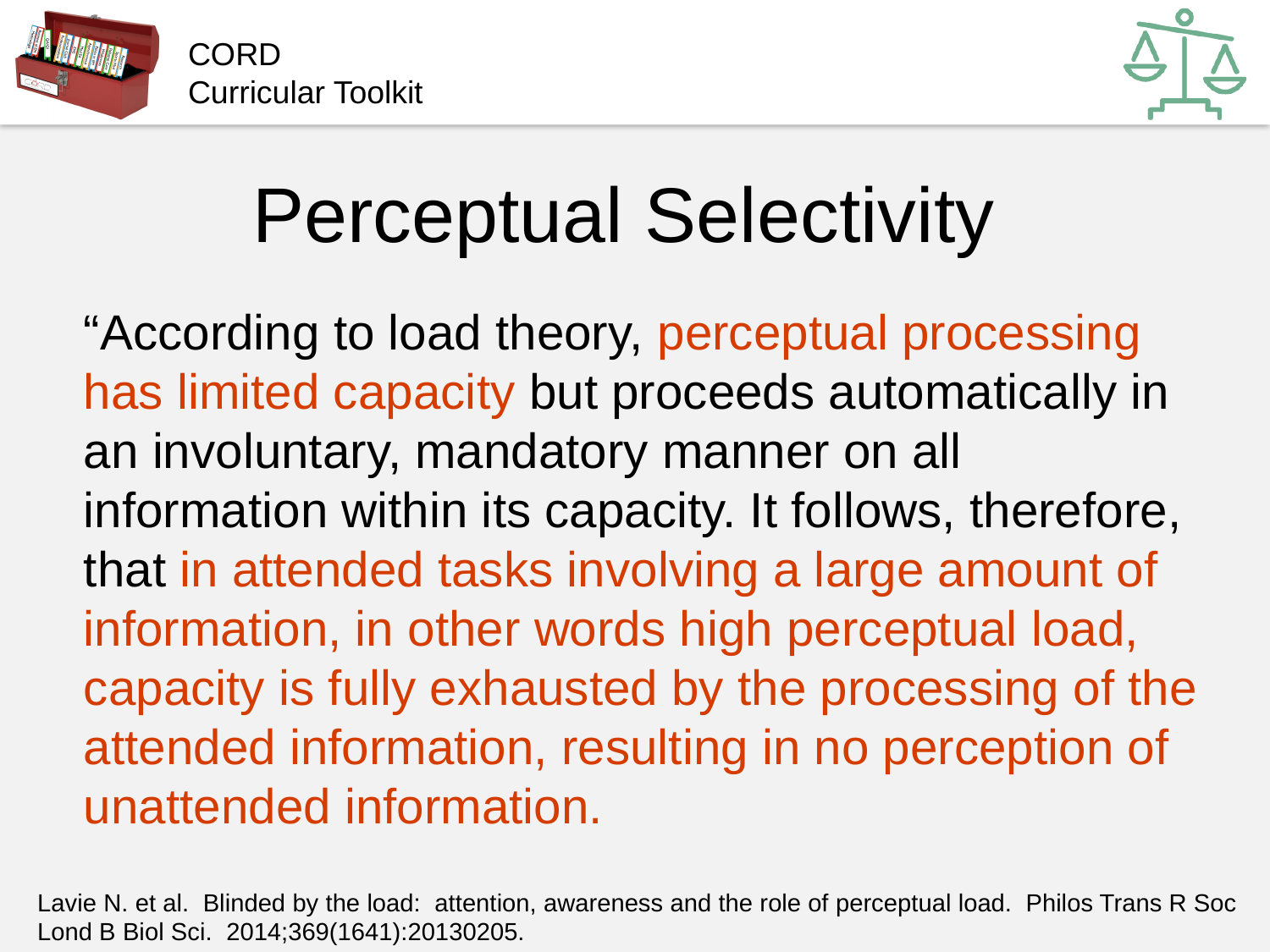

# Perceptual Selectivity
“According to load theory, perceptual processing has limited capacity but proceeds automatically in an involuntary, mandatory manner on all information within its capacity. It follows, therefore, that in attended tasks involving a large amount of information, in other words high perceptual load, capacity is fully exhausted by the processing of the attended information, resulting in no perception of unattended information.

Lavie N. et al.  Blinded by the load:  attention, awareness and the role of perceptual load.  Philos Trans R Soc Lond B Biol Sci.  2014;369(1641):20130205.